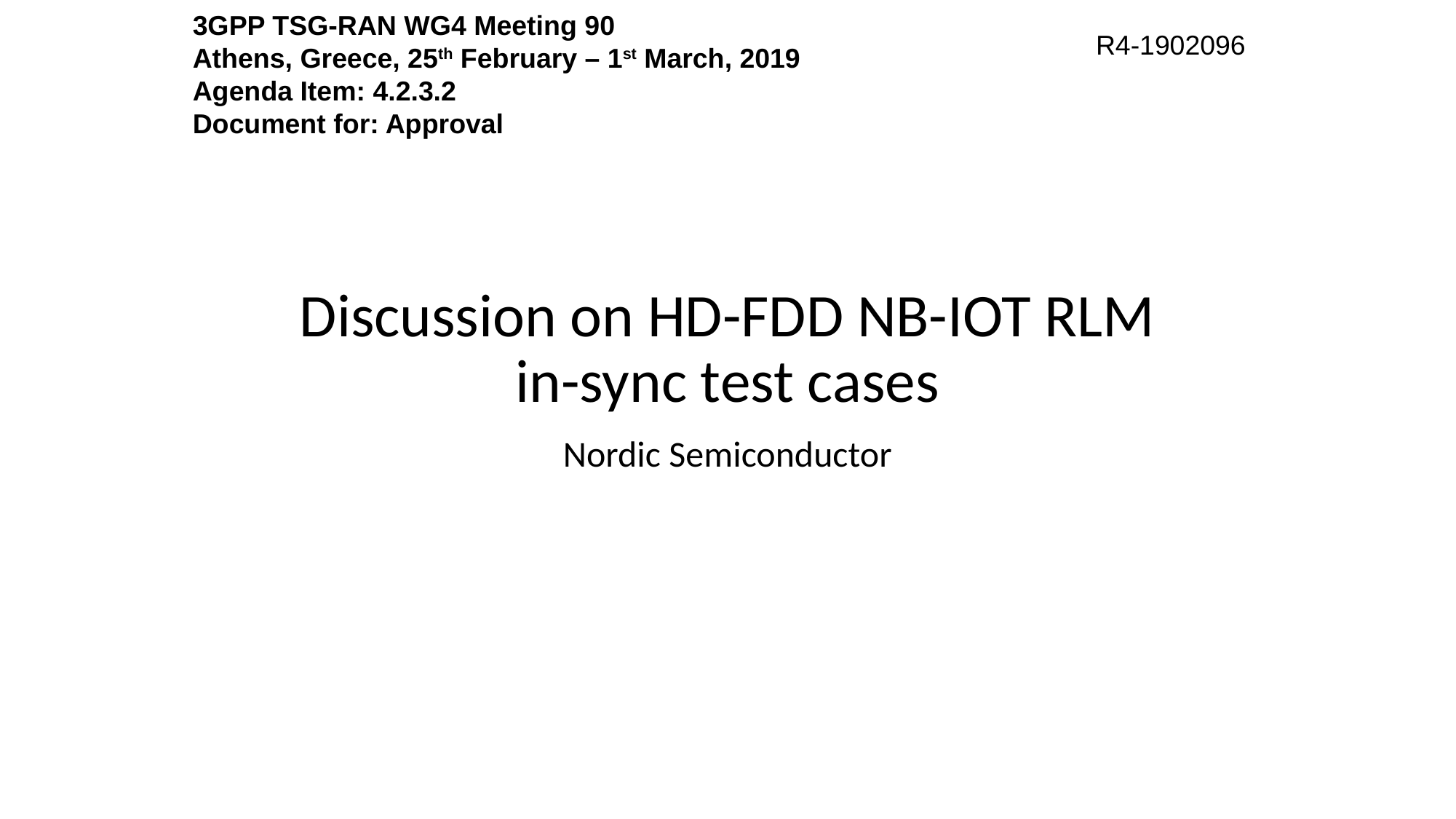

3GPP TSG-RAN WG4 Meeting 90
Athens, Greece, 25th February – 1st March, 2019
Agenda Item: 4.2.3.2
Document for: Approval
R4-1902096
# Discussion on HD-FDD NB-IOT RLM in-sync test cases
Nordic Semiconductor